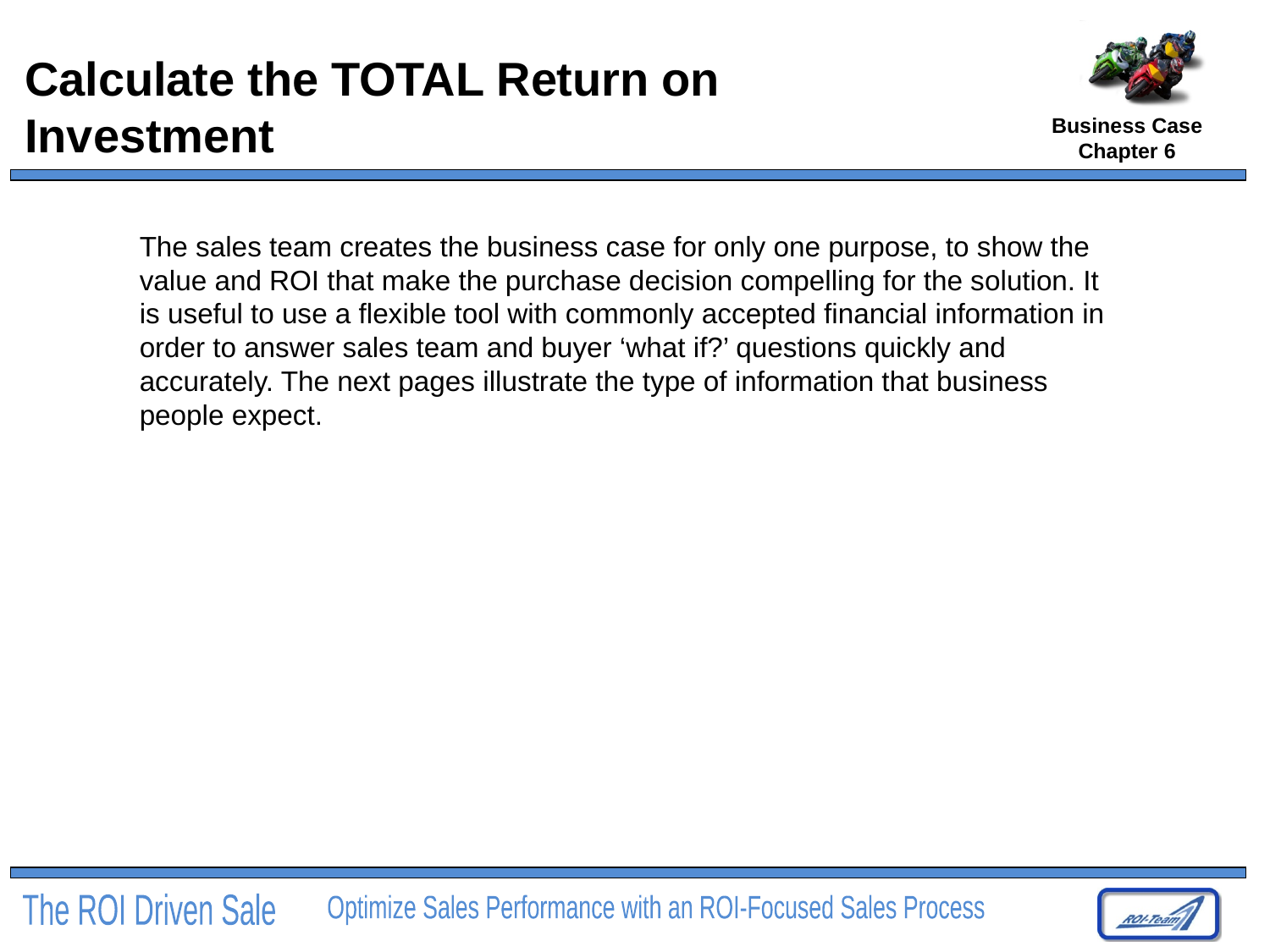

# Calculate the TOTAL Return on Investment

Business Case
Chapter 6
The sales team creates the business case for only one purpose, to show the value and ROI that make the purchase decision compelling for the solution. It is useful to use a flexible tool with commonly accepted financial information in order to answer sales team and buyer ‘what if?’ questions quickly and accurately. The next pages illustrate the type of information that business people expect.